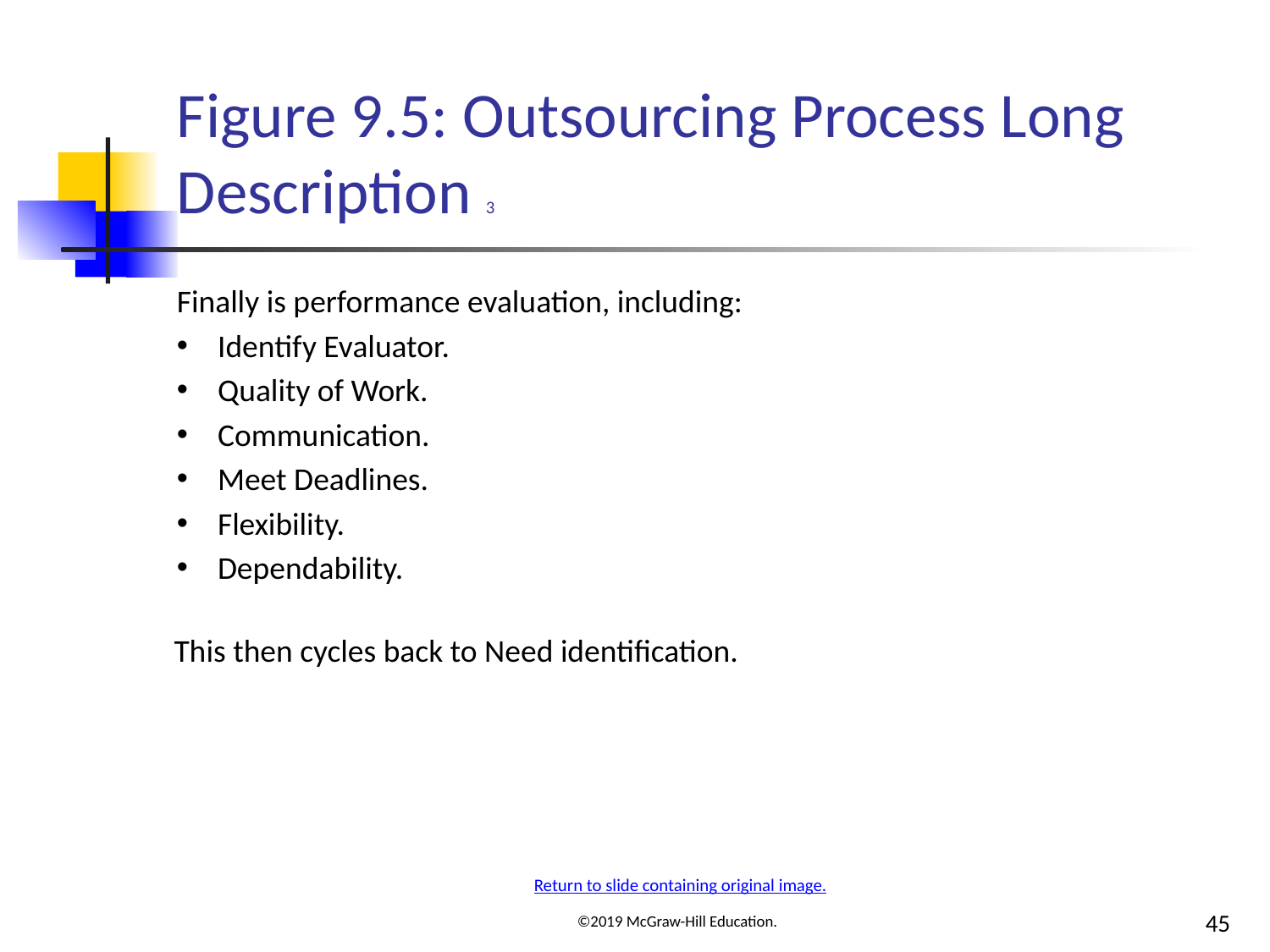

# Figure 9.5: Outsourcing Process Long Description 3
Finally is performance evaluation, including:
Identify Evaluator.
Quality of Work.
Communication.
Meet Deadlines.
Flexibility.
Dependability.
This then cycles back to Need identification.
Return to slide containing original image.